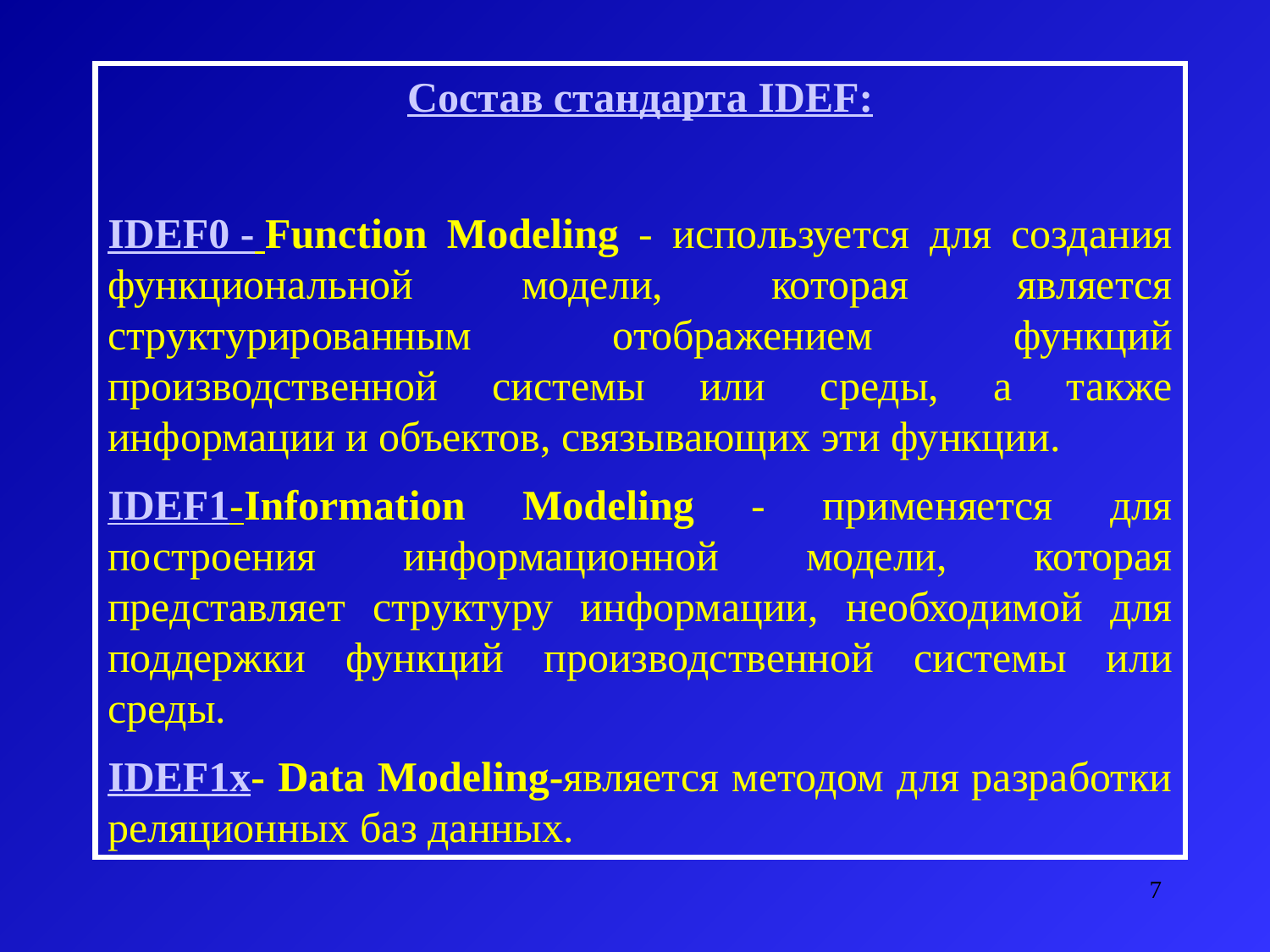

Состав стандарта IDEF:

IDEF0 - Function Modeling - используется для создания функциональной модели, которая является структурированным отображением функций производственной системы или среды, а также информации и объектов, связывающих эти функции.
IDEF1-Information Modeling - применяется для построения информационной модели, которая представляет структуру информации, необходимой для поддержки функций производственной системы или среды.
IDEF1x- Data Modeling-является методом для разработки реляционных баз данных.
7